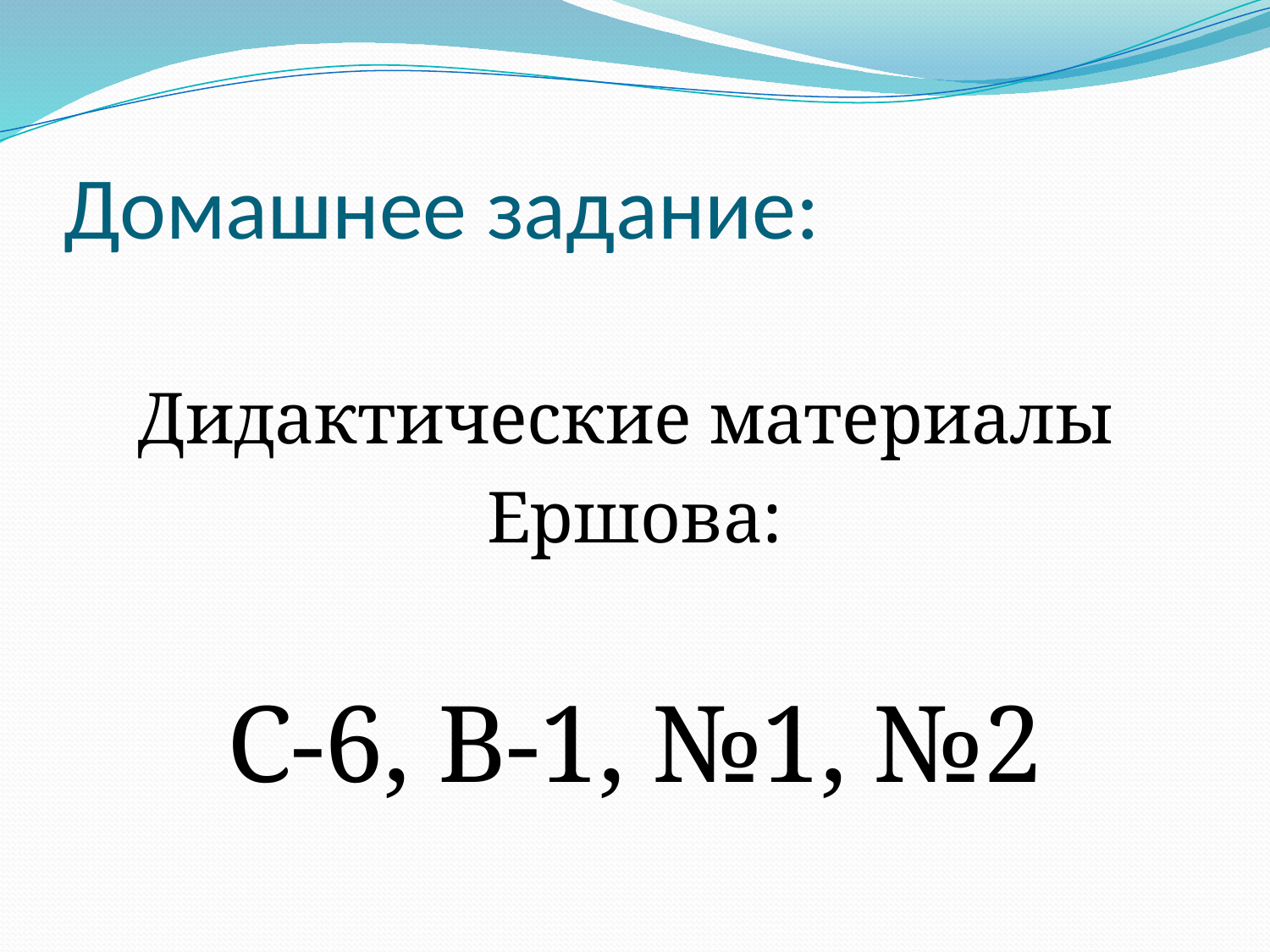

# Домашнее задание:

Дидактические материалы
Ершова:

С-6, В-1, №1, №2